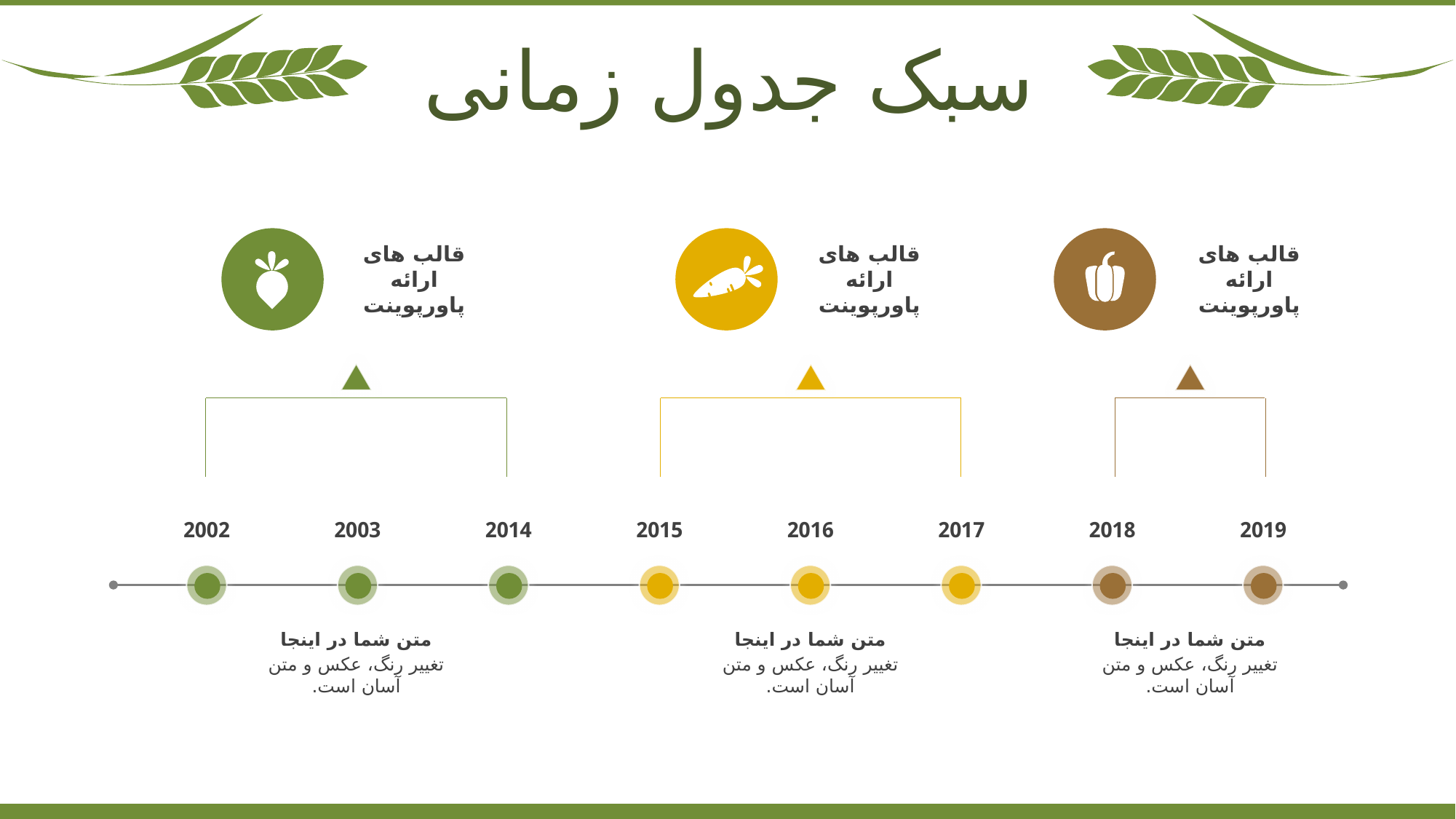

سبک جدول زمانی

قالب های ارائه پاورپوینت

قالب های ارائه پاورپوینت

قالب های ارائه پاورپوینت

2002
2003
2014
2015
2016
2017
2018
2019

متن شما در اینجا
تغییر رنگ، عکس و متن آسان است.
متن شما در اینجا
تغییر رنگ، عکس و متن آسان است.
متن شما در اینجا
تغییر رنگ، عکس و متن آسان است.